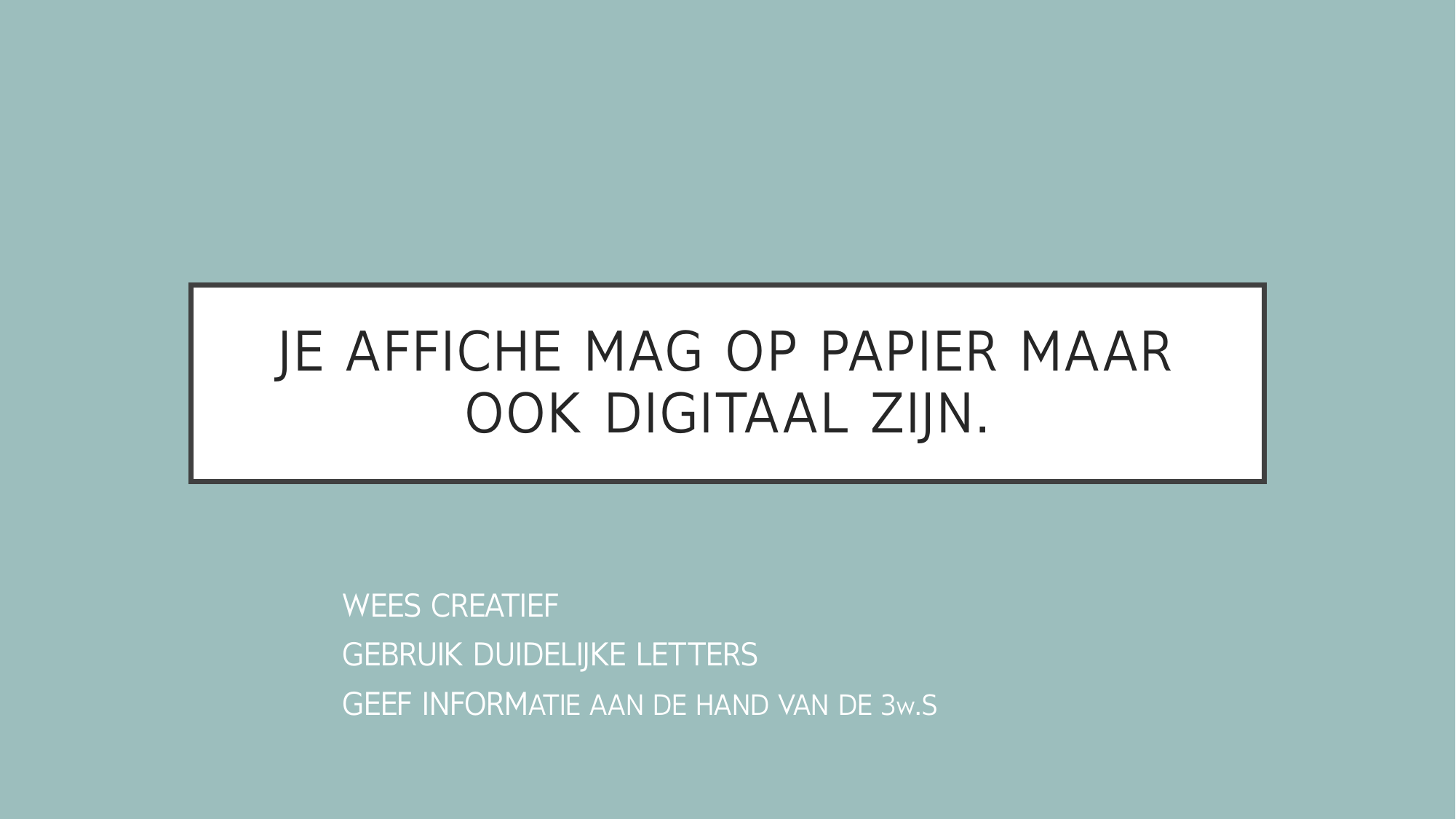

# JE aFFICHE MAG OP PAPIER MAAR OOK DIGITAAL ZIJN.
WEES CREATIEF
GEBRUIK DUIDELIJKE LETTERS
GEEF INFORMATIE AAN DE HAND VAN DE 3w.S